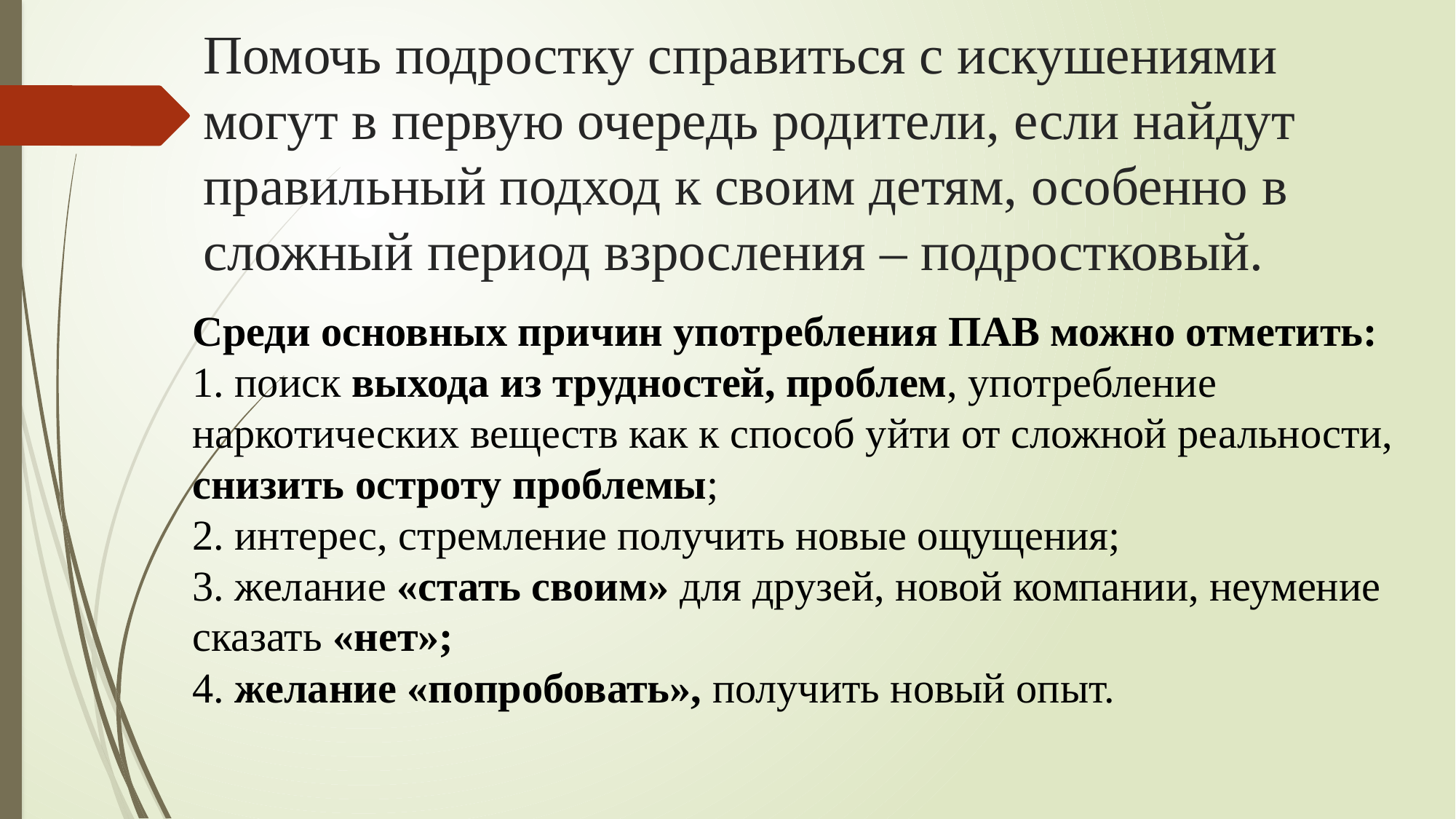

# Помочь подростку справиться с искушениями могут в первую очередь родители, если найдут правильный подход к своим детям, особенно в сложный период взросления – подростковый.
Среди основных причин употребления ПАВ можно отметить:
1. поиск выхода из трудностей, проблем, употребление наркотических веществ как к способ уйти от сложной реальности, снизить остроту проблемы;
2. интерес, стремление получить новые ощущения;
3. желание «стать своим» для друзей, новой компании, неумение сказать «нет»;
4. желание «попробовать», получить новый опыт.